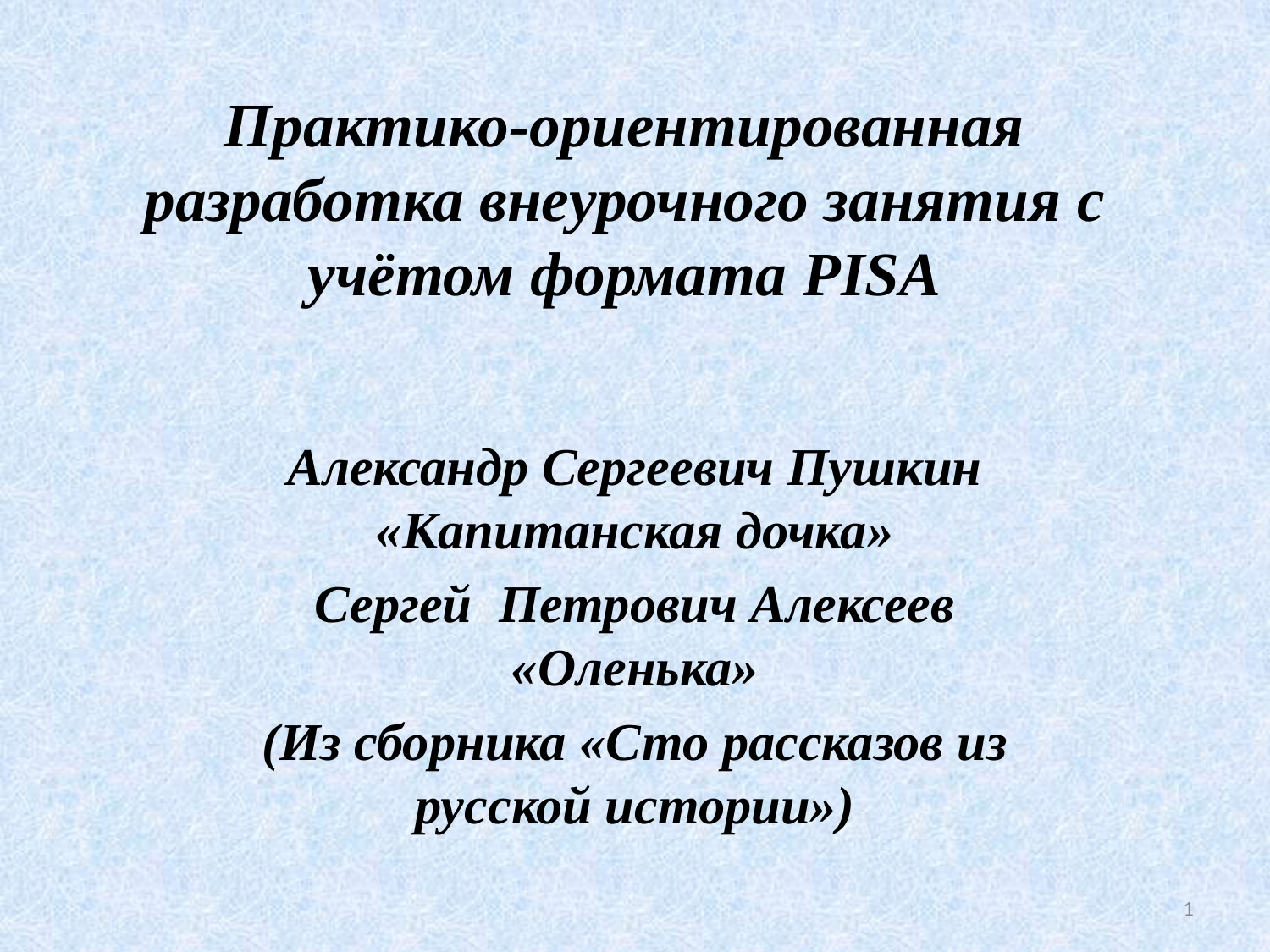

# Практико-ориентированная разработка внеурочного занятия с учётом формата PISA
Александр Сергеевич Пушкин «Капитанская дочка»
Сергей  Петрович Алексеев «Оленька»
(Из сборника «Сто рассказов из русской истории»)

1